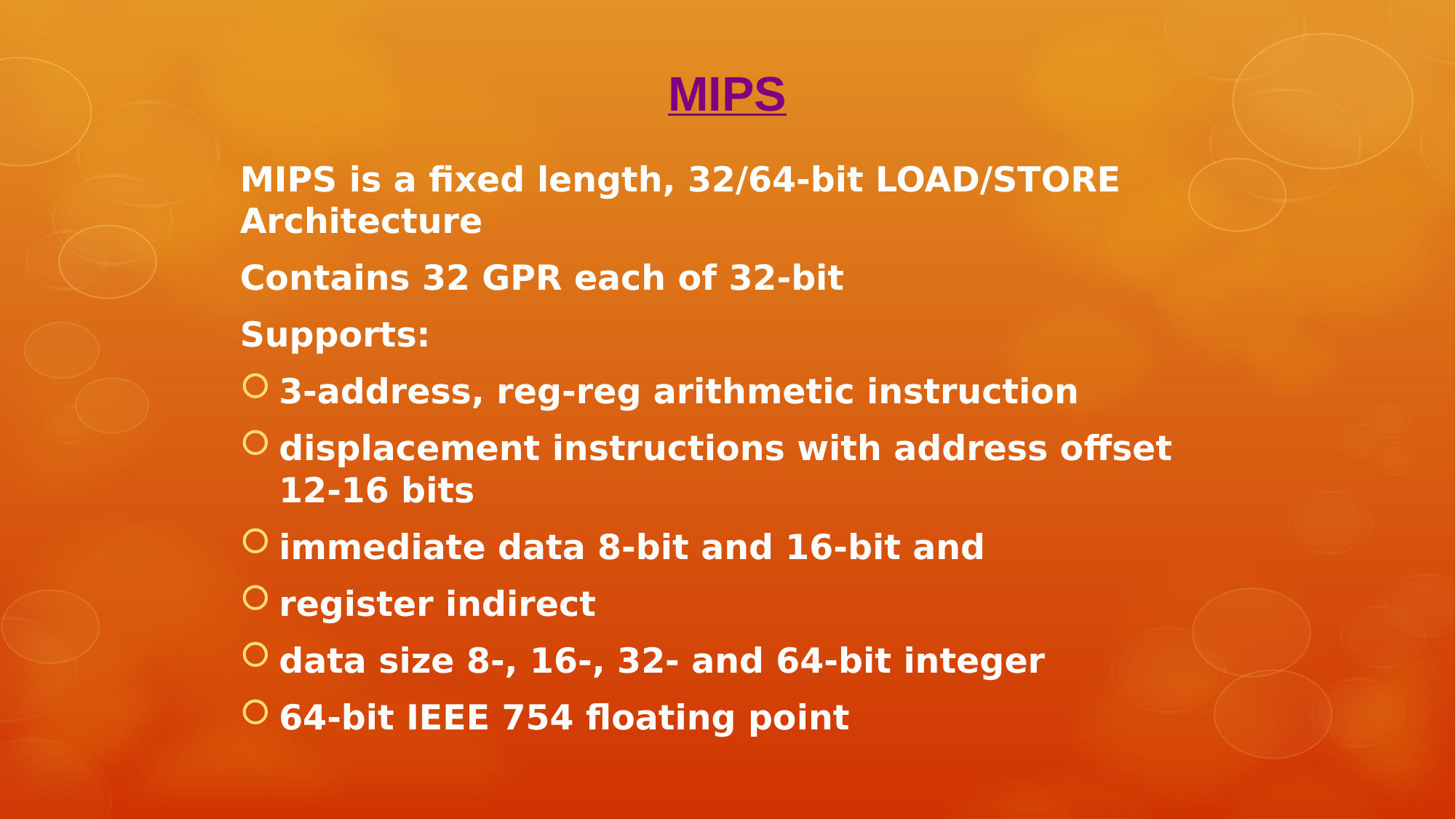

MIPS
MIPS is a fixed length, 32/64-bit LOAD/STORE Architecture
Contains 32 GPR each of 32-bit
Supports:
	3-address, reg-reg arithmetic instruction
	displacement instructions with address offset 12-16 bits
	immediate data 8-bit and 16-bit and
	register indirect
	data size 8-, 16-, 32- and 64-bit integer
	64-bit IEEE 754 floating point